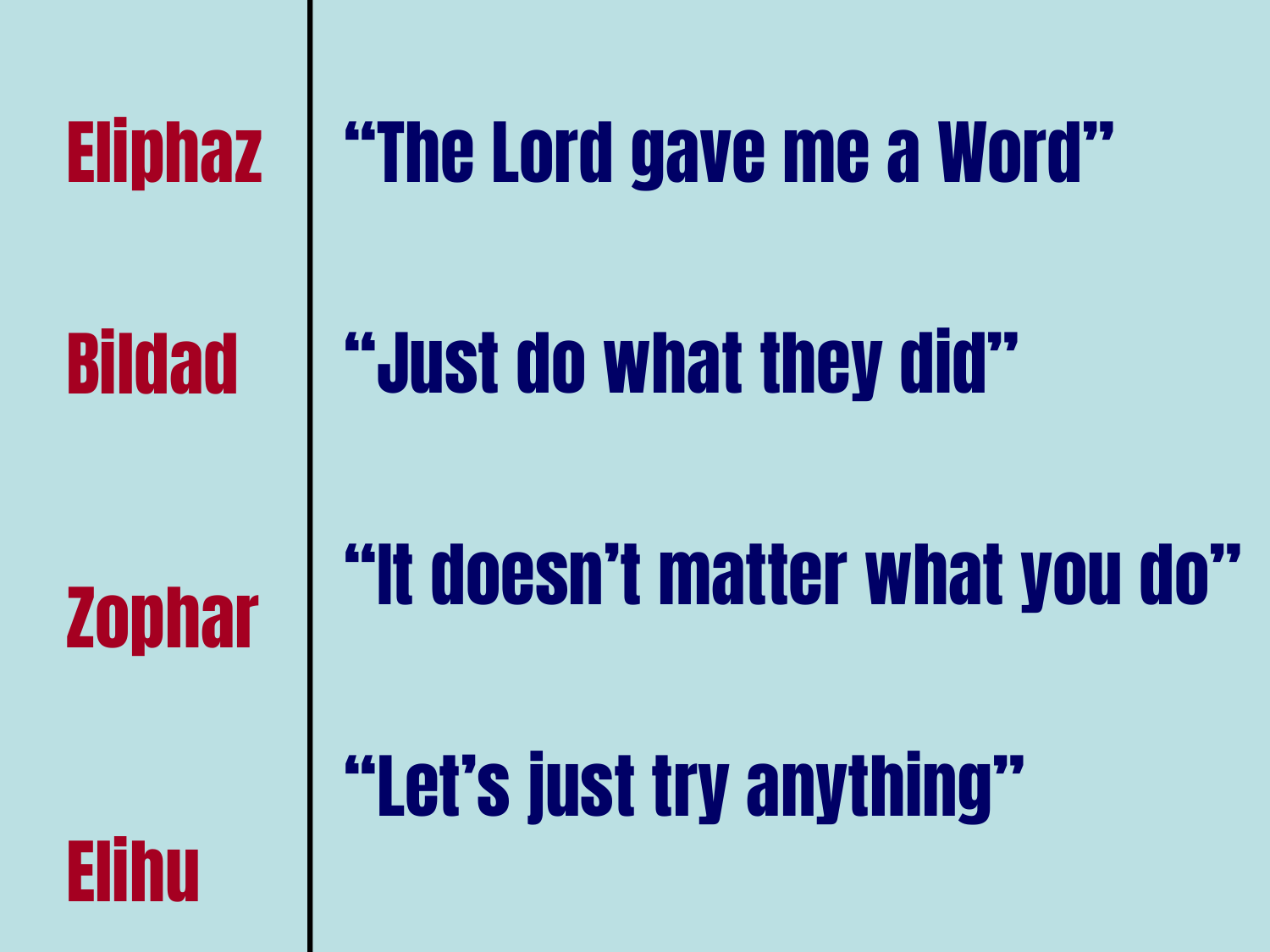

“The Lord gave me a Word”

“Just do what they did”

“It doesn’t matter what you do”

“Let’s just try anything”
Eliphaz

Bildad

Zophar

Elihu